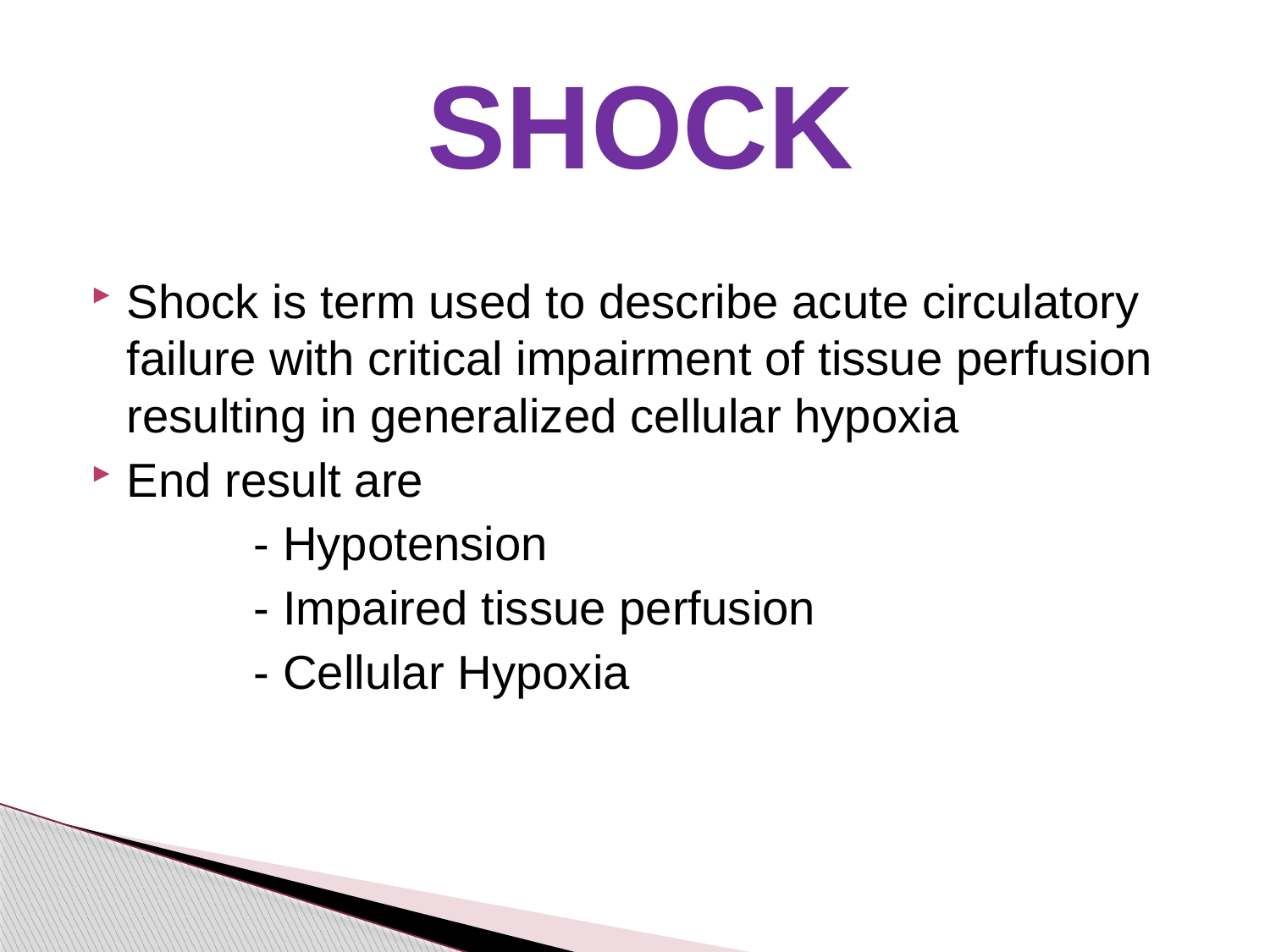

# SHOCK
Shock is term used to describe acute circulatory failure with critical impairment of tissue perfusion resulting in generalized cellular hypoxia
End result are
		- Hypotension
		- Impaired tissue perfusion
		- Cellular Hypoxia